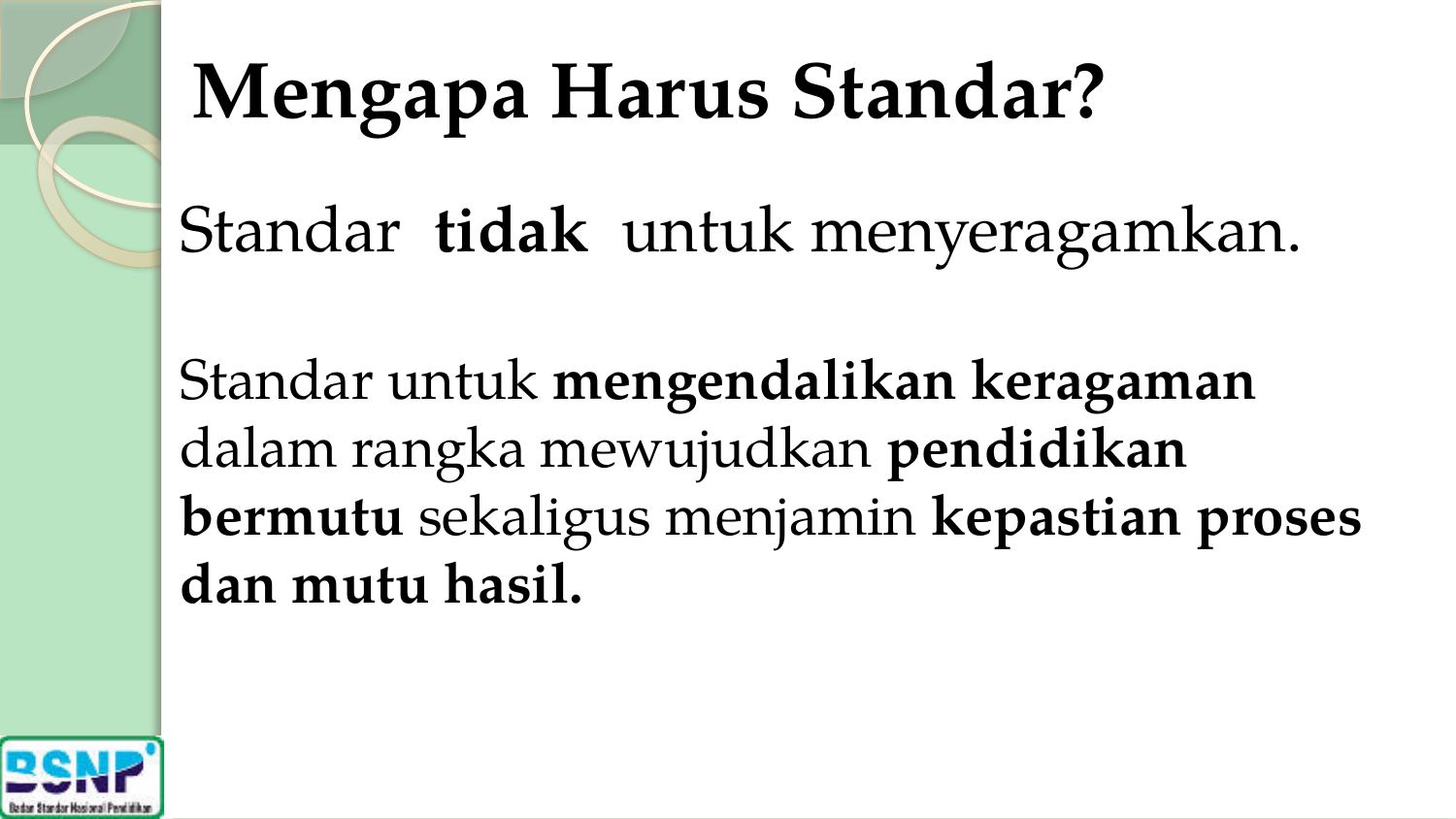

# Mengapa Harus Standar?
Standar  tidak  untuk menyeragamkan.

Standar untuk mengendalikan keragaman
dalam rangka mewujudkan pendidikan
bermutu sekaligus menjamin kepastian proses
dan mutu hasil.